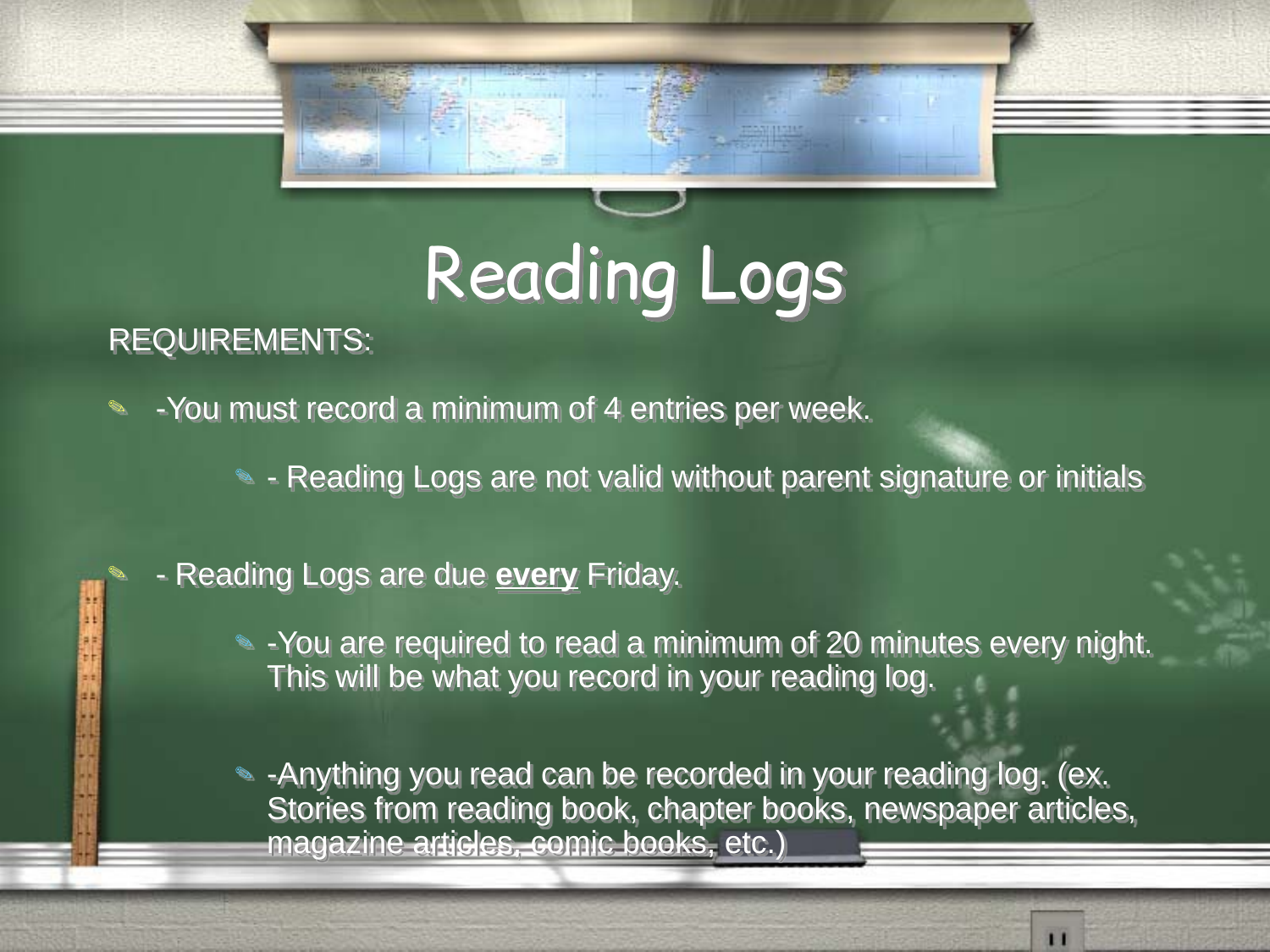

# Reading Logs
REQUIREMENTS:

-You must record a minimum of 4 entries per week.

- Reading Logs are not valid without parent signature or initials

- Reading Logs are due every Friday.

-You are required to read a minimum of 20 minutes every night. This will be what you record in your reading log.

-Anything you read can be recorded in your reading log. (ex. Stories from reading book, chapter books, newspaper articles, magazine articles, comic books, etc.)